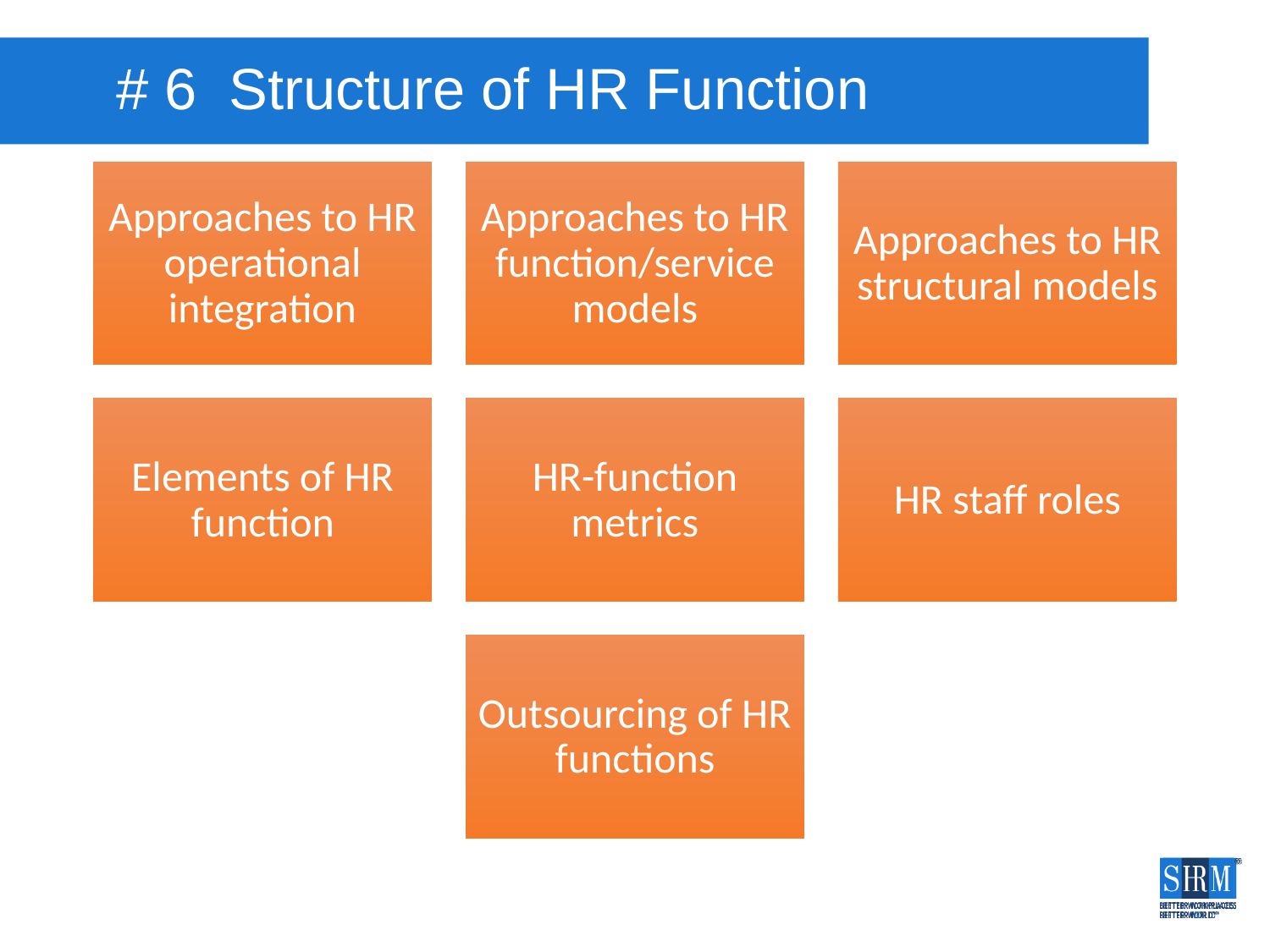

# # 6  Structure of HR Function
Approaches to HR operational integration
Approaches to HR function/service models
Approaches to HR structural models
Elements of HR function
HR-function metrics
HR staff roles
Outsourcing of HR functions